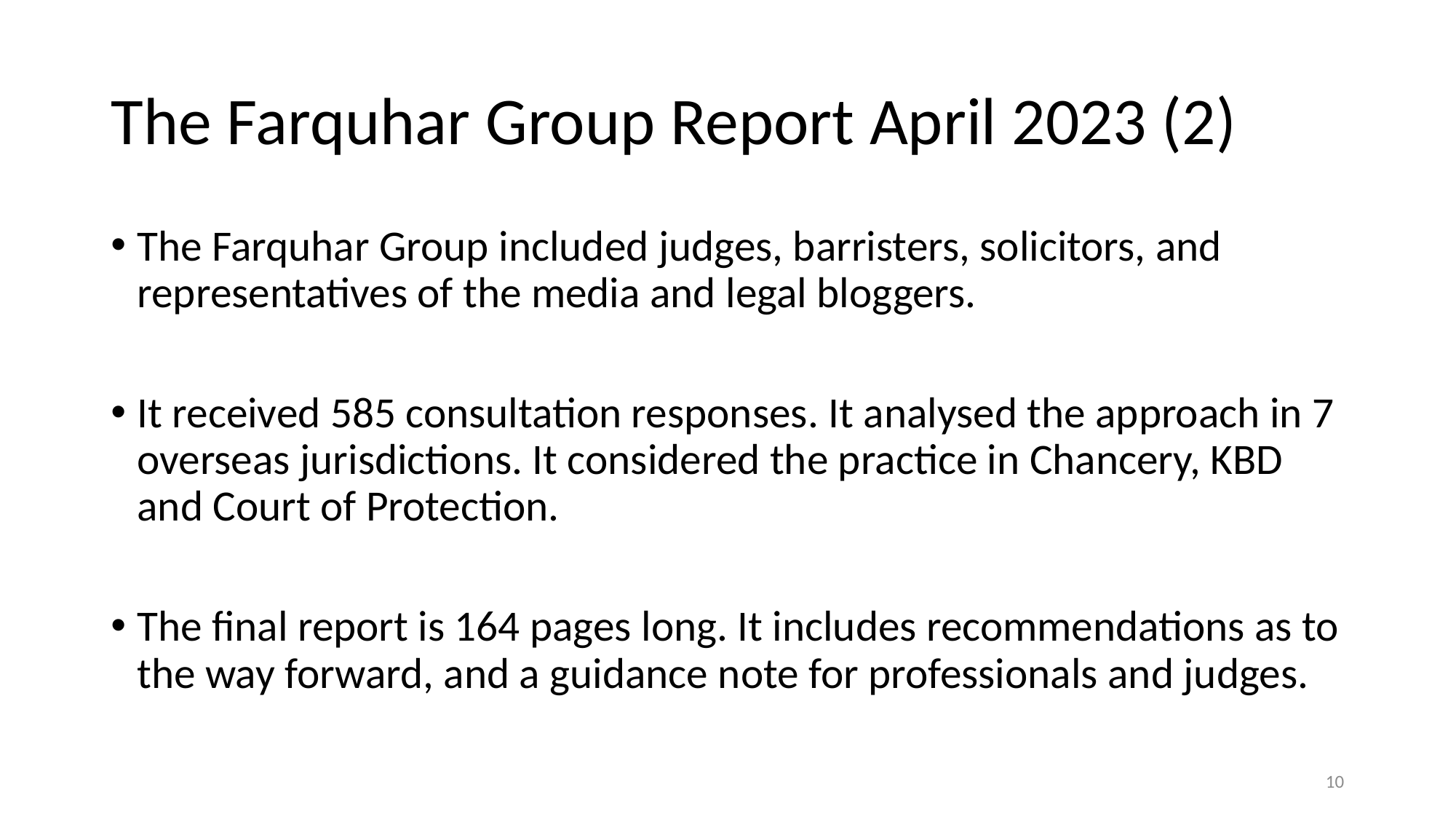

# The Farquhar Group Report April 2023 (2)
The Farquhar Group included judges, barristers, solicitors, and representatives of the media and legal bloggers.

It received 585 consultation responses. It analysed the approach in 7 overseas jurisdictions. It considered the practice in Chancery, KBD and Court of Protection.

The final report is 164 pages long. It includes recommendations as to the way forward, and a guidance note for professionals and judges.

10